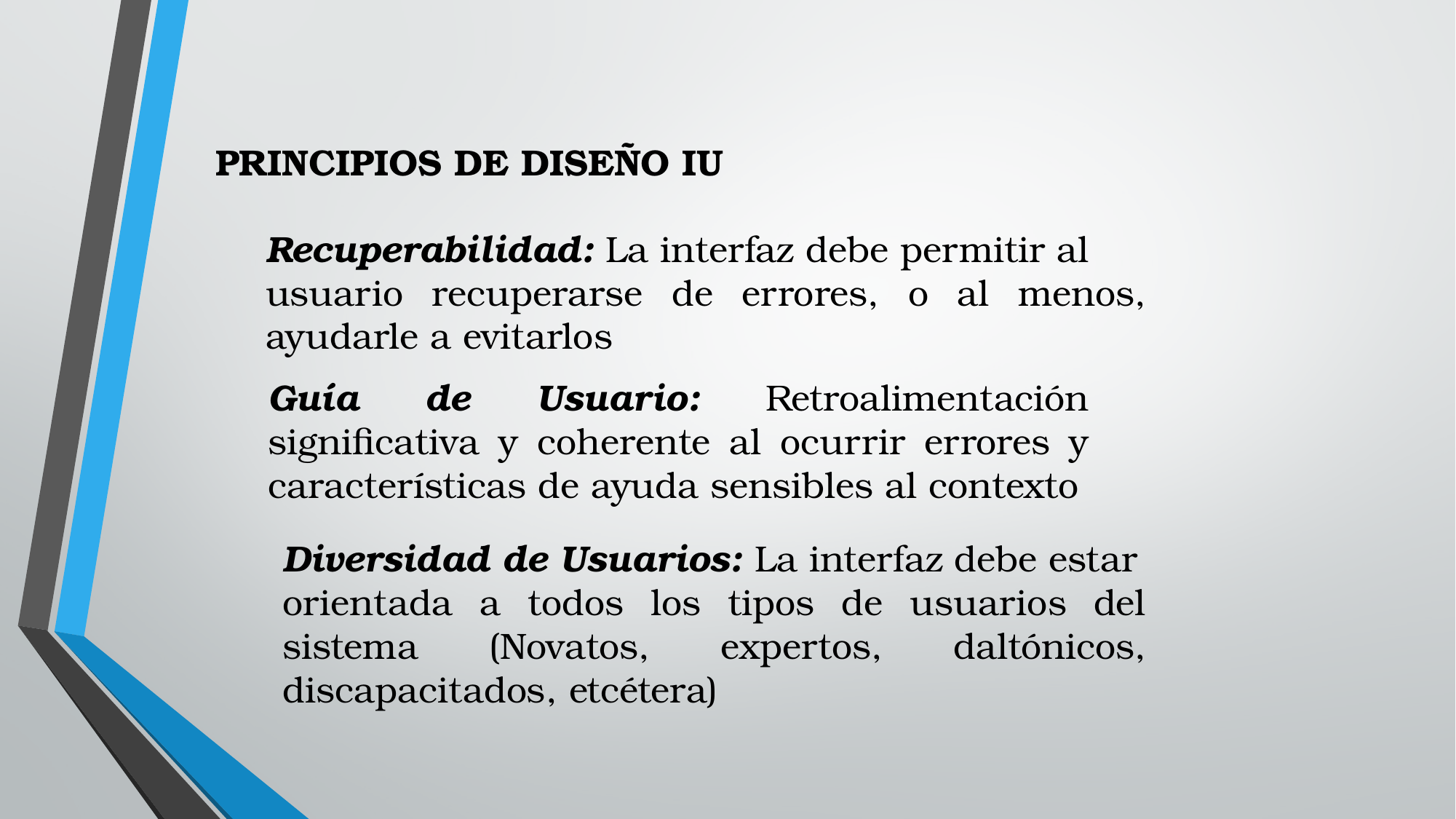

PRINCIPIOS DE DISEÑO IU
Recuperabilidad: La interfaz debe permitir al
usuario recuperarse de errores, o al menos, ayudarle a evitarlos
Guía de Usuario: Retroalimentación significativa y coherente al ocurrir errores y características de ayuda sensibles al contexto
Diversidad de Usuarios: La interfaz debe estar
orientada a todos los tipos de usuarios del sistema (Novatos, expertos, daltónicos, discapacitados, etcétera)